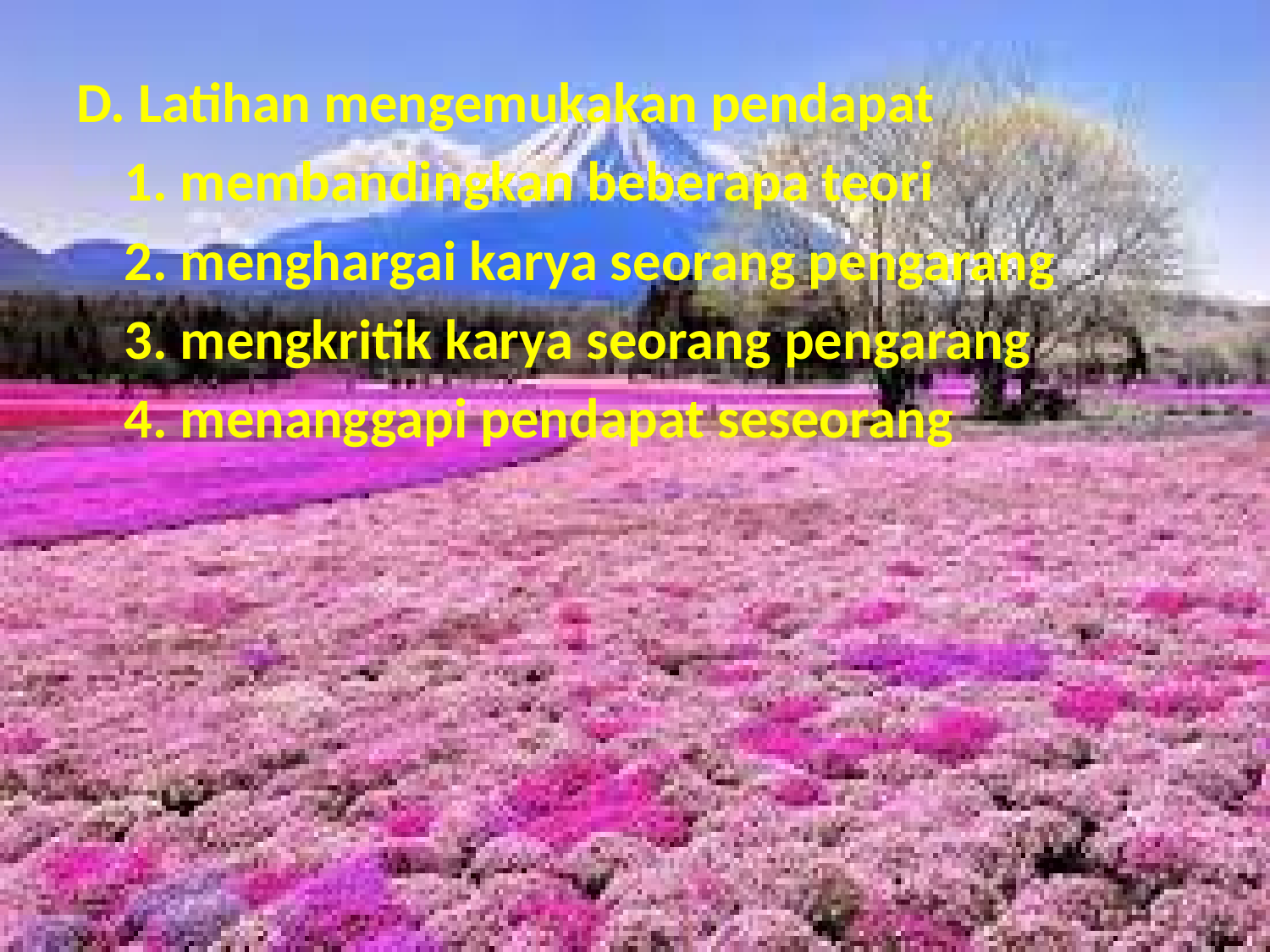

D. Latihan mengemukakan pendapat
	1. membandingkan beberapa teori
	2. menghargai karya seorang pengarang
	3. mengkritik karya seorang pengarang
	4. menanggapi pendapat seseorang